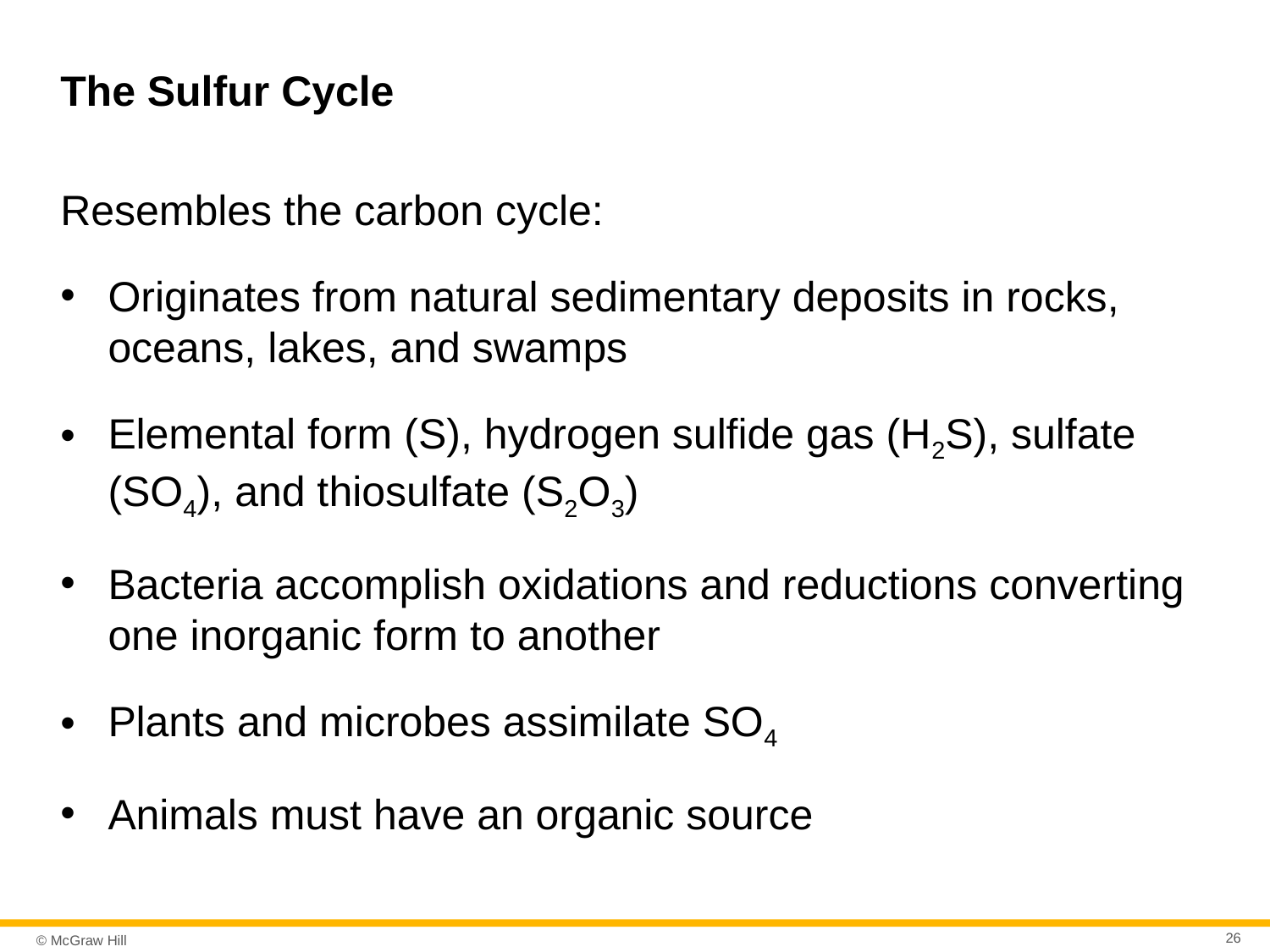

# The Sulfur Cycle
Resembles the carbon cycle:
Originates from natural sedimentary deposits in rocks, oceans, lakes, and swamps
Elemental form (S), hydrogen sulfide gas (H2S), sulfate (SO4), and thiosulfate (S2O3)
Bacteria accomplish oxidations and reductions converting one inorganic form to another
Plants and microbes assimilate SO4
Animals must have an organic source